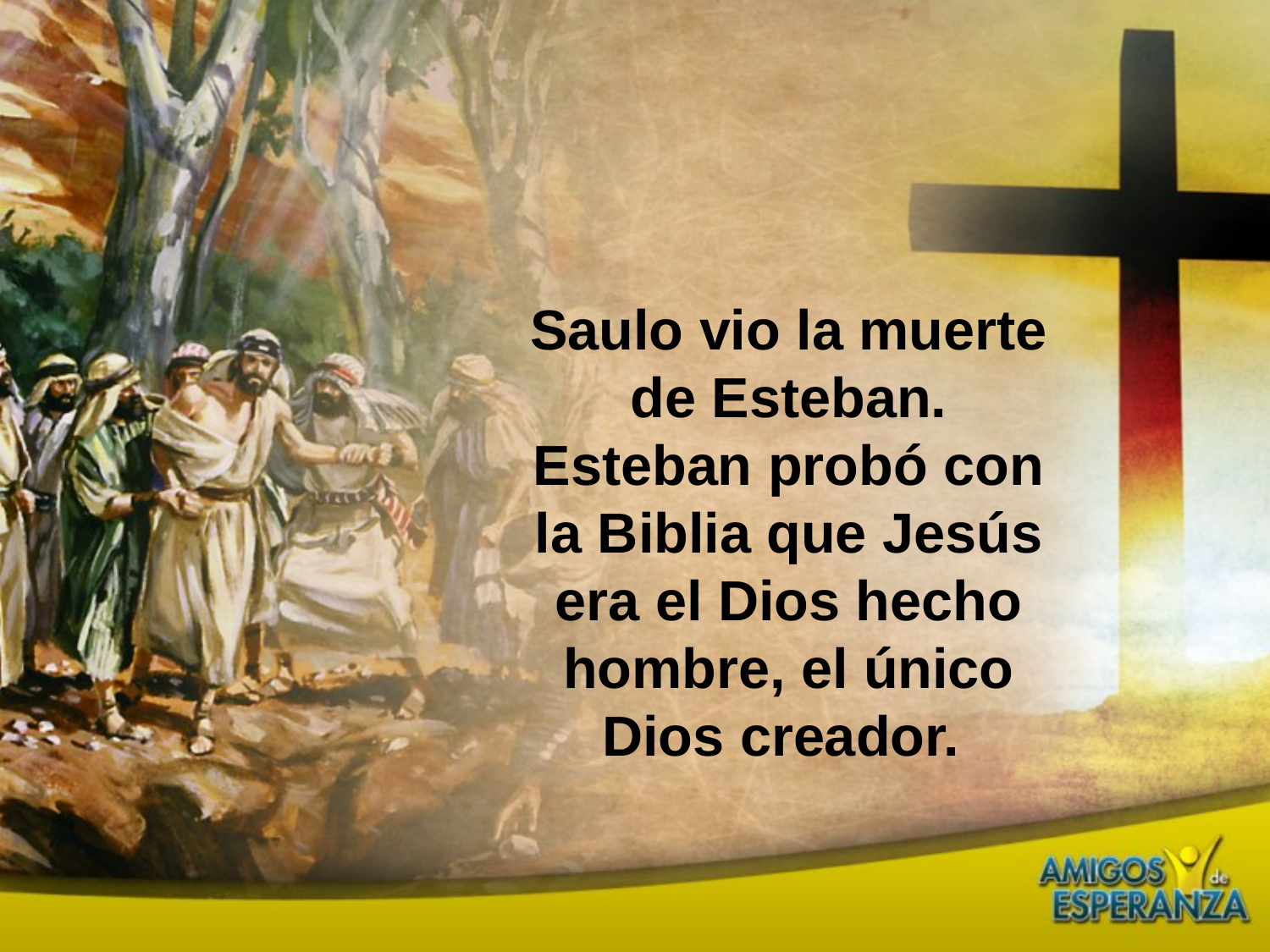

Saulo vio la muerte de Esteban.
Esteban probó con la Biblia que Jesús era el Dios hecho hombre, el único Dios creador.